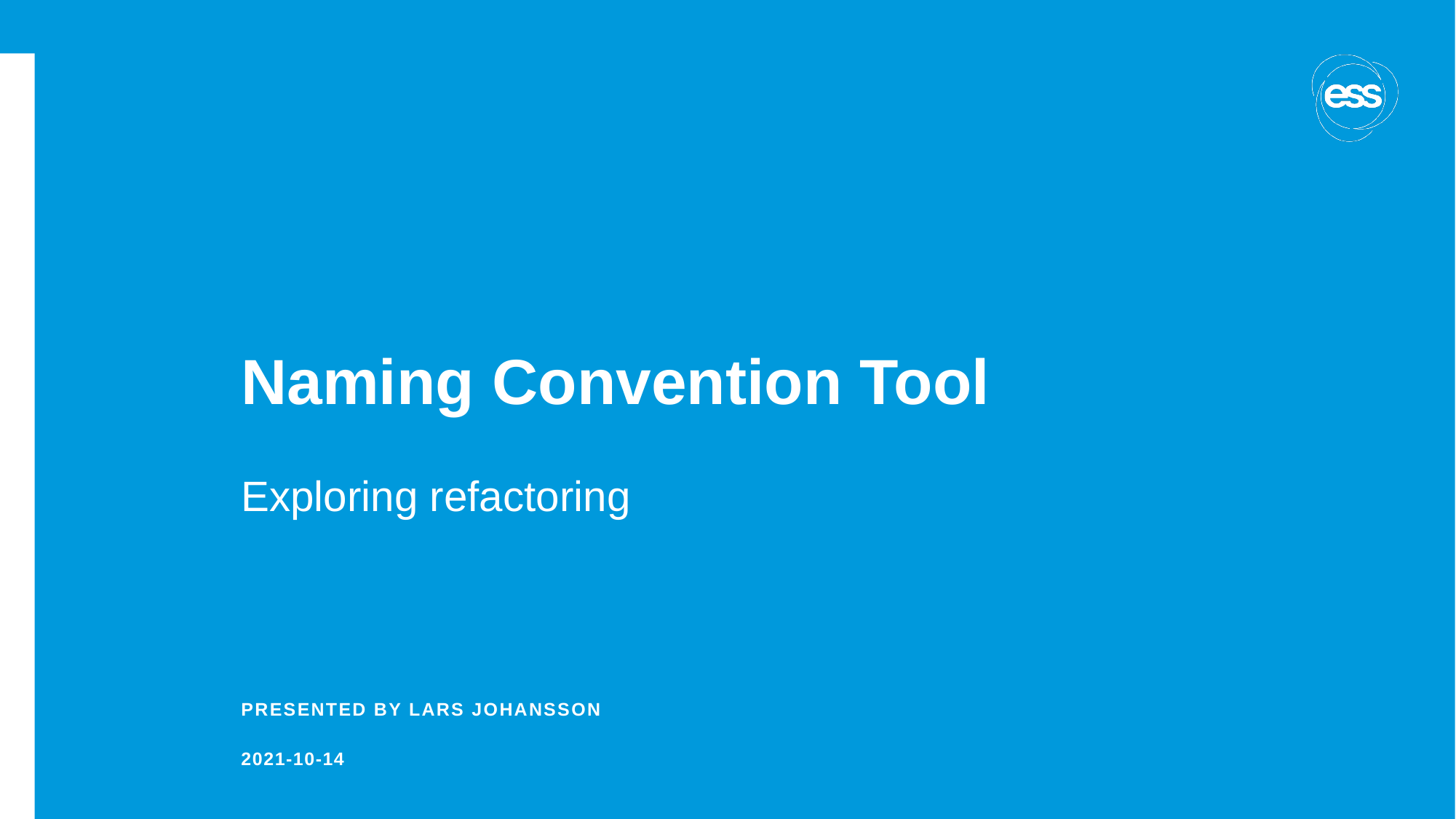

Naming Convention Tool
Exploring refactoring
PRESENTED BY LARS JOHANSSON
2021-10-14